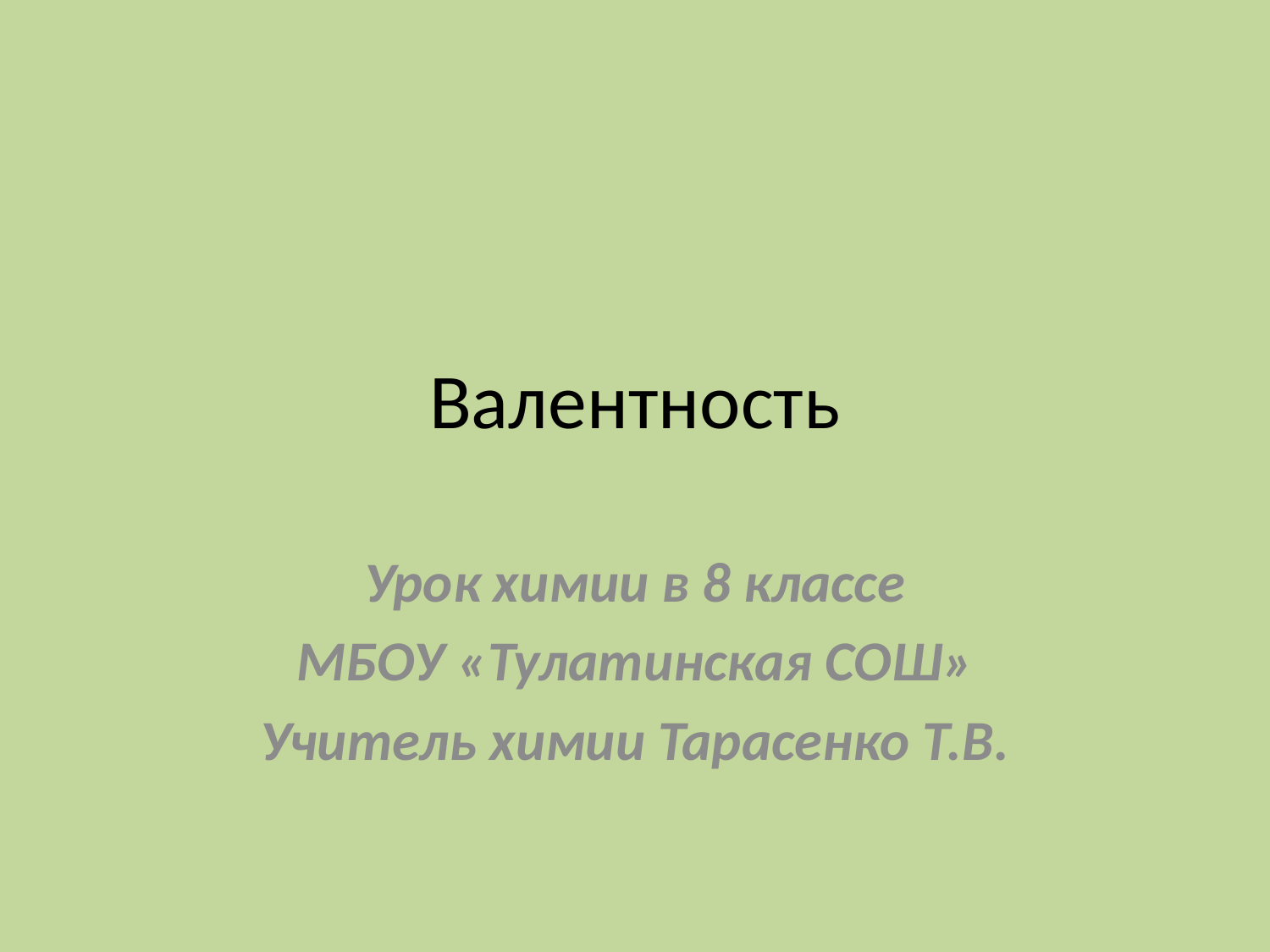

# Валентность
Урок химии в 8 классе
МБОУ «Тулатинская СОШ»
Учитель химии Тарасенко Т.В.